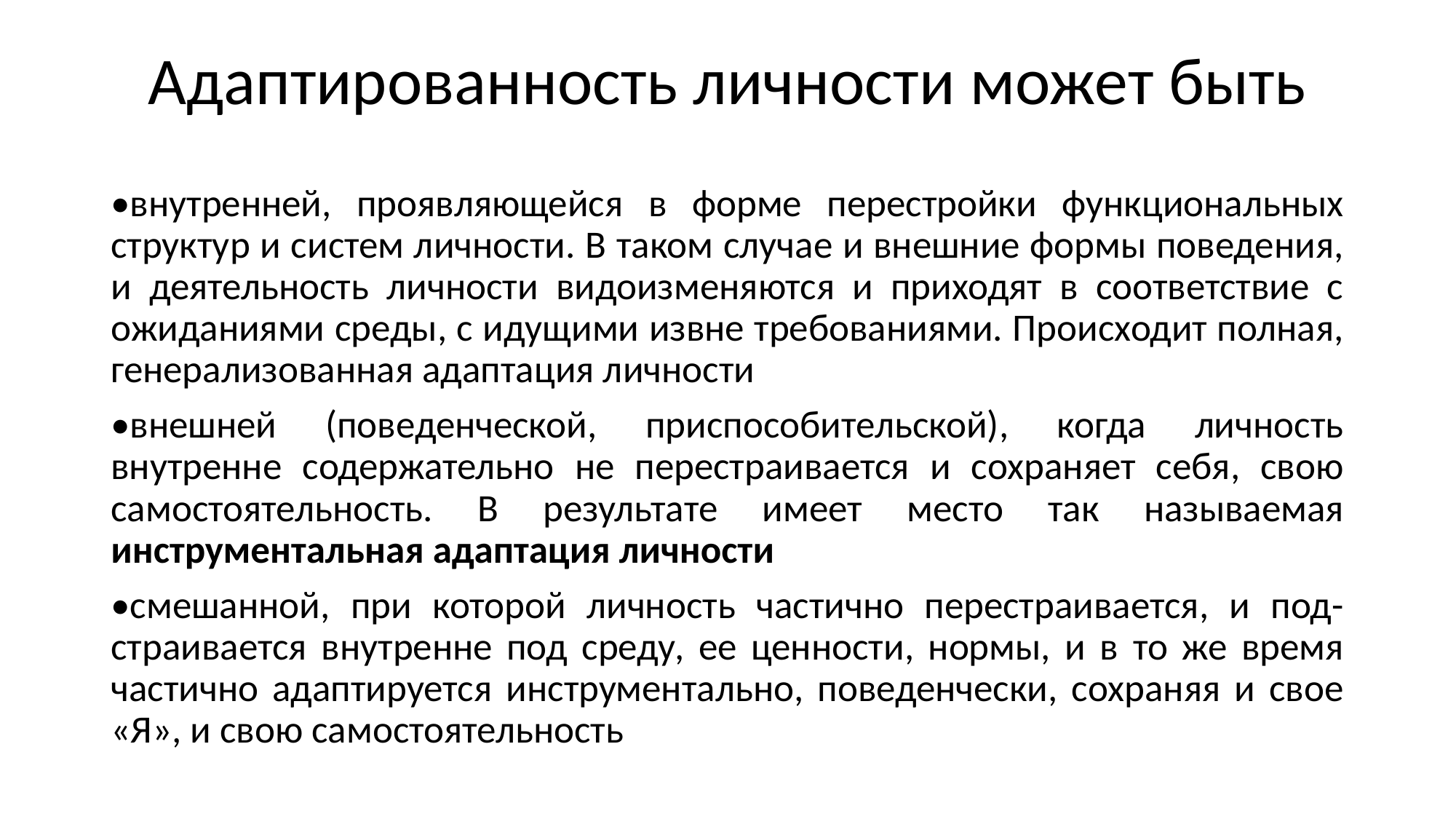

# Адаптированность личности может быть
•внутренней, проявляющейся в форме перестройки функциональных структур и систем личности. В таком случае и внешние формы поведения, и деятельность личности видоизменяются и приходят в соответствие с ожиданиями среды, с идущими извне требованиями. Происходит полная, генерализованная адаптация личности
•внешней (поведенческой, приспособительской), когда личность внутренне содержательно не перестраивается и сохраняет себя, свою самостоятельность. В результате имеет место так называемая инструментальная адаптация личности
•смешанной, при которой личность частично перестраивается, и под-страивается внутренне под среду, ее ценности, нормы, и в то же время частично адаптируется инструментально, поведенчески, сохраняя и свое «Я», и свою самостоятельность